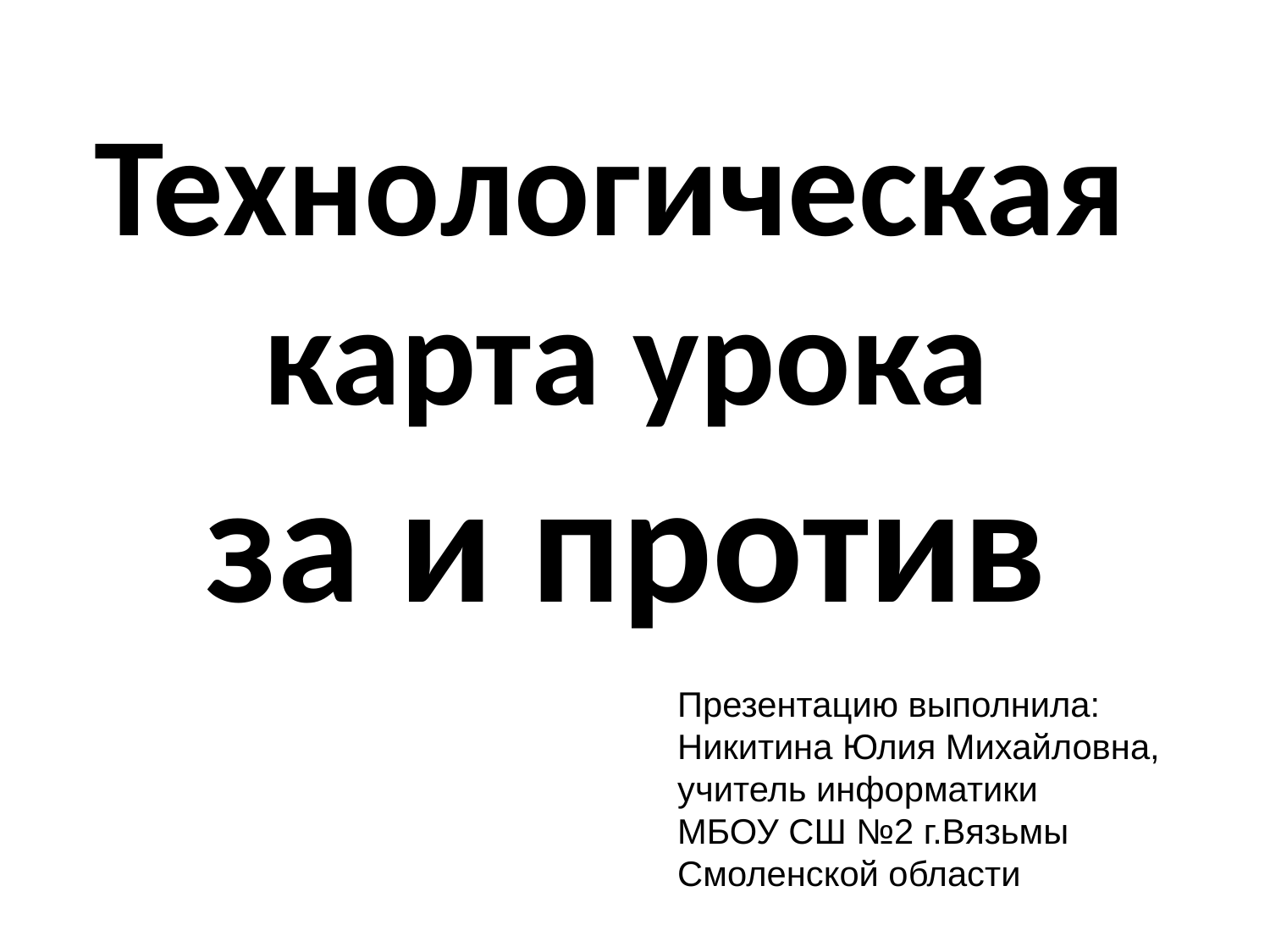

# Технологическая карта урока за и против
Презентацию выполнила:
Никитина Юлия Михайловна,
учитель информатики
МБОУ СШ №2 г.Вязьмы
Смоленской области